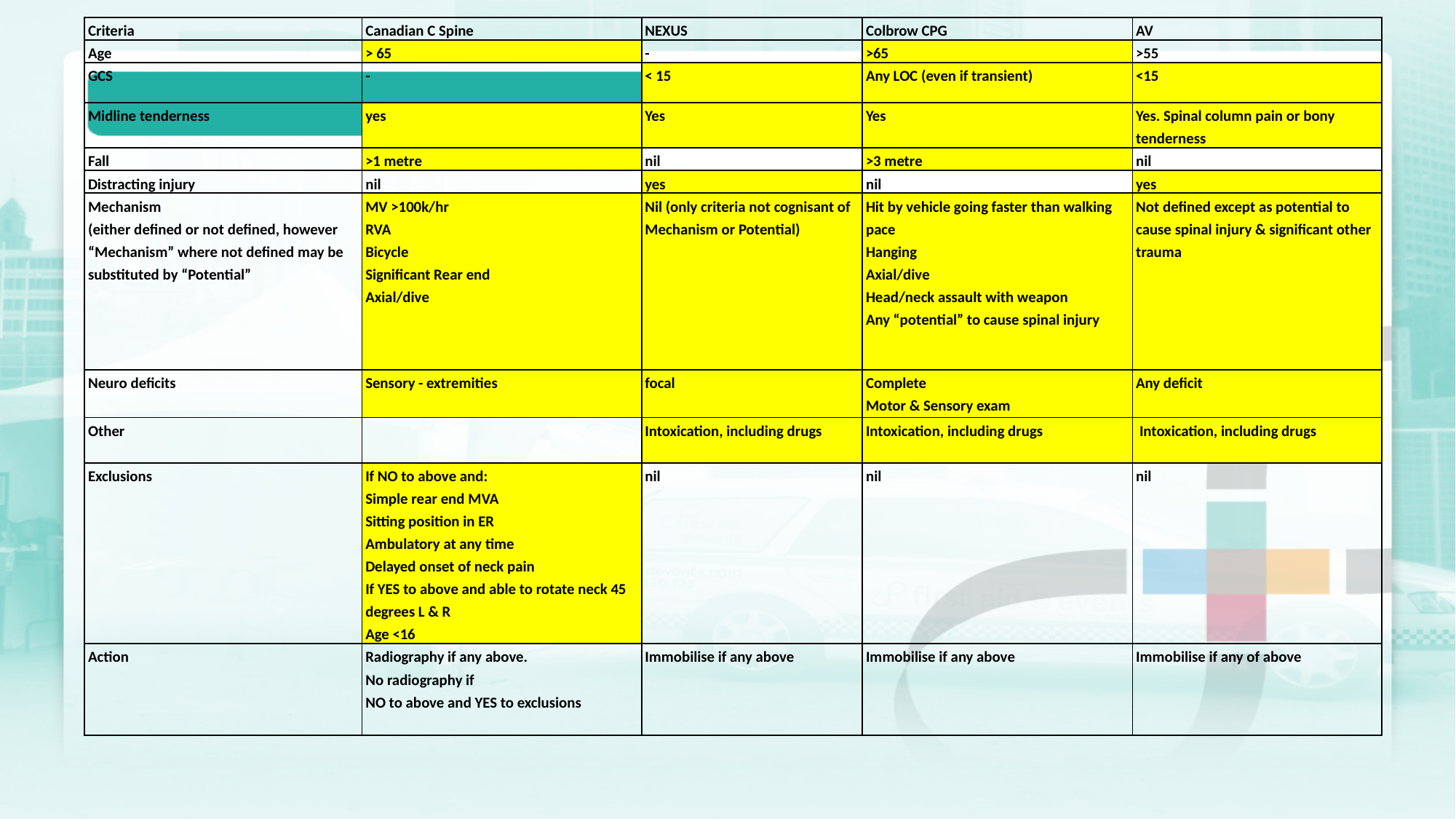

| Criteria | Canadian C Spine | NEXUS | Colbrow CPG | AV |
| --- | --- | --- | --- | --- |
| Age | > 65 | - | >65 | >55 |
| GCS | - | < 15 | Any LOC (even if transient) | <15 |
| Midline tenderness | yes | Yes | Yes | Yes. Spinal column pain or bony tenderness |
| Fall | >1 metre | nil | >3 metre | nil |
| Distracting injury | nil | yes | nil | yes |
| Mechanism (either defined or not defined, however “Mechanism” where not defined may be substituted by “Potential” | MV >100k/hr RVA Bicycle Significant Rear end Axial/dive | Nil (only criteria not cognisant of Mechanism or Potential) | Hit by vehicle going faster than walking pace Hanging Axial/dive Head/neck assault with weapon Any “potential” to cause spinal injury | Not defined except as potential to cause spinal injury & significant other trauma |
| Neuro deficits | Sensory - extremities | focal | Complete Motor & Sensory exam | Any deficit |
| Other |  | Intoxication, including drugs | Intoxication, including drugs | Intoxication, including drugs |
| Exclusions | If NO to above and: Simple rear end MVA Sitting position in ER Ambulatory at any time Delayed onset of neck pain  If YES to above and able to rotate neck 45 degrees L & R Age <16 | nil | nil | nil |
| Action | Radiography if any above.  No radiography if NO to above and YES to exclusions | Immobilise if any above | Immobilise if any above | Immobilise if any of above |